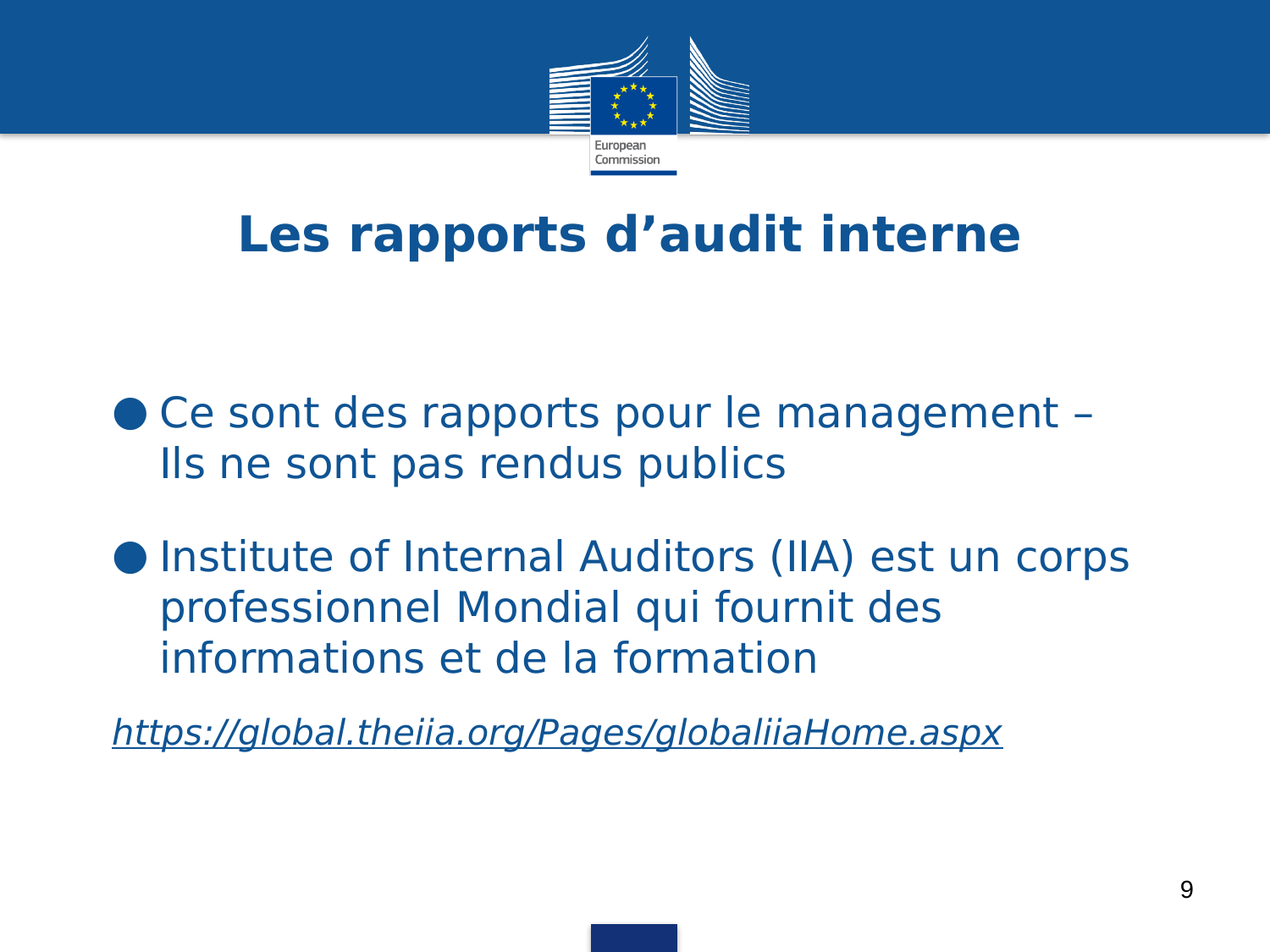

# Les rapports d’audit interne

Ce sont des rapports pour le management – Ils ne sont pas rendus publics
Institute of Internal Auditors (IIA) est un corps professionnel Mondial qui fournit des informations et de la formation
https://global.theiia.org/Pages/globaliiaHome.aspx
9